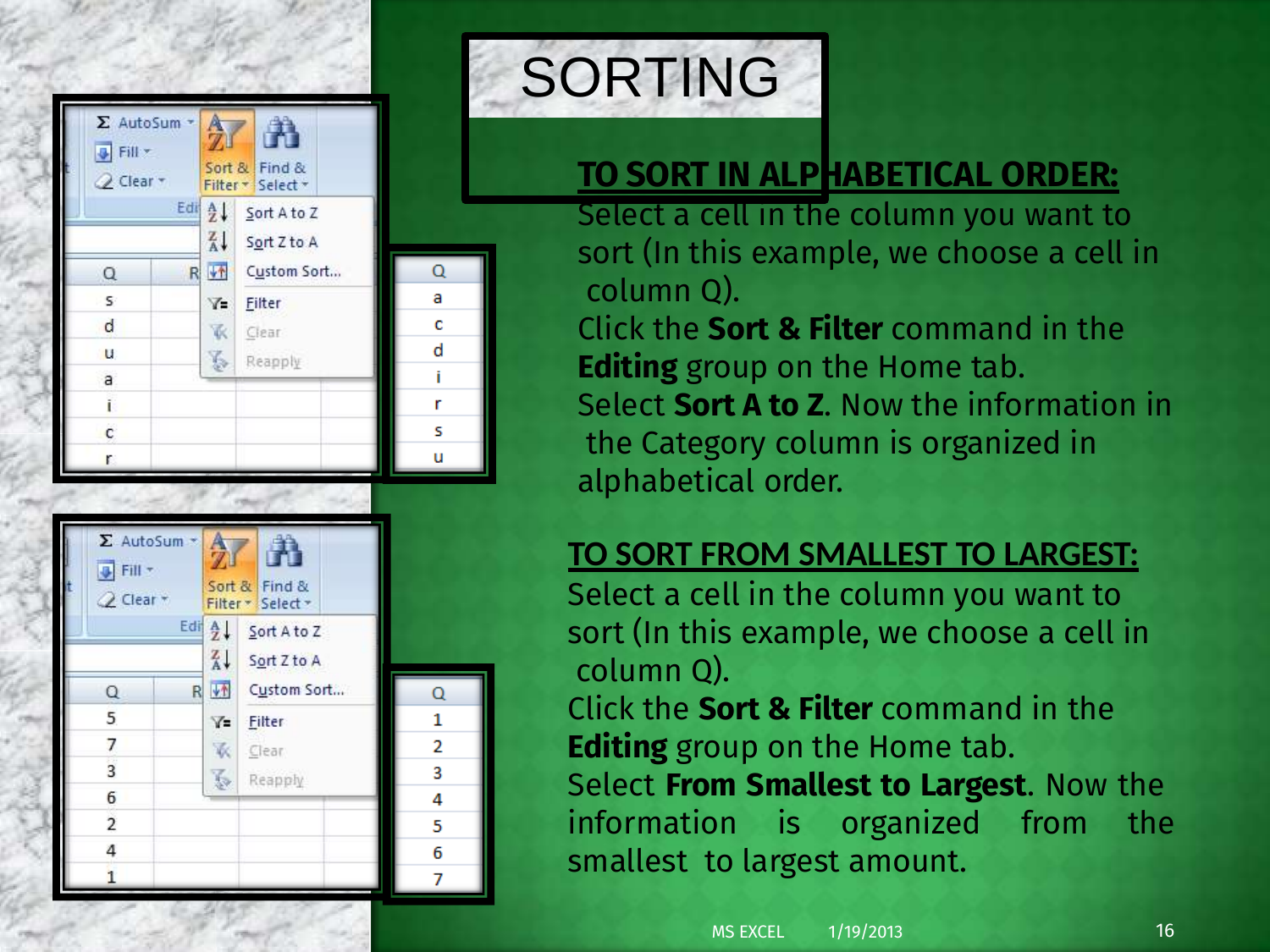

# SORTING

TO SORT IN ALPHABETICAL ORDER:
Select a cell in the column you want to  sort (In this example, we choose a cell in  column Q).
Click the Sort & Filter command in the
Editing group on the Home tab.
Select Sort A to Z. Now the information in  the Category column is organized in  alphabetical order.
TO SORT FROM SMALLEST TO LARGEST:
Select a cell in the column you want to  sort (In this example, we choose a cell in  column Q).
Click the Sort & Filter command in the
Editing group on the Home tab.
Select From Smallest to Largest. Now the  information is organized from the smallest  to largest amount.

16
1/19/2013
MS EXCEL